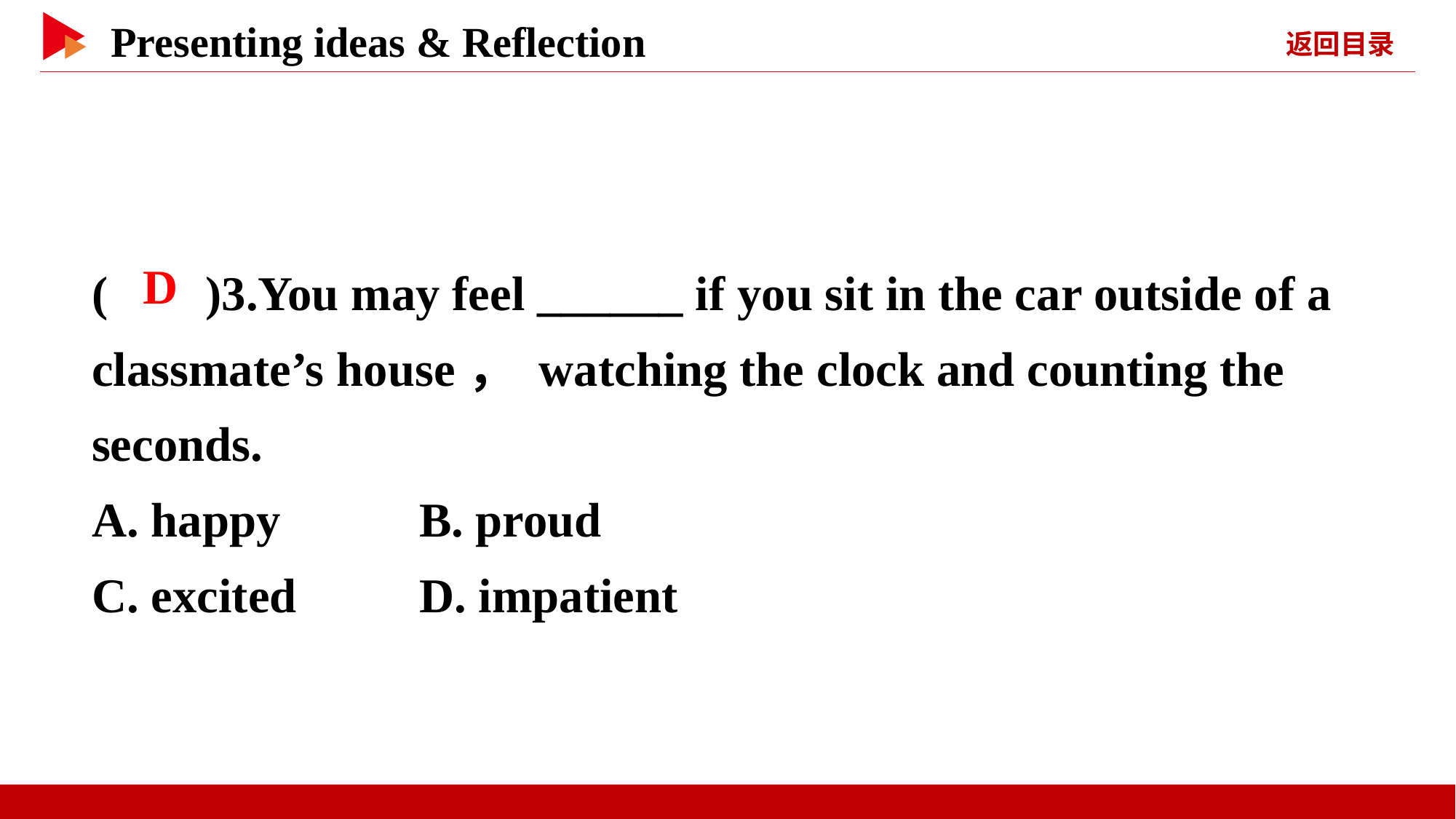

(        )3.You may feel ______ if you sit in the car outside of a classmate’s house， watching the clock and counting the seconds.
A. happy		B. proud
C. excited		D. impatient
   D